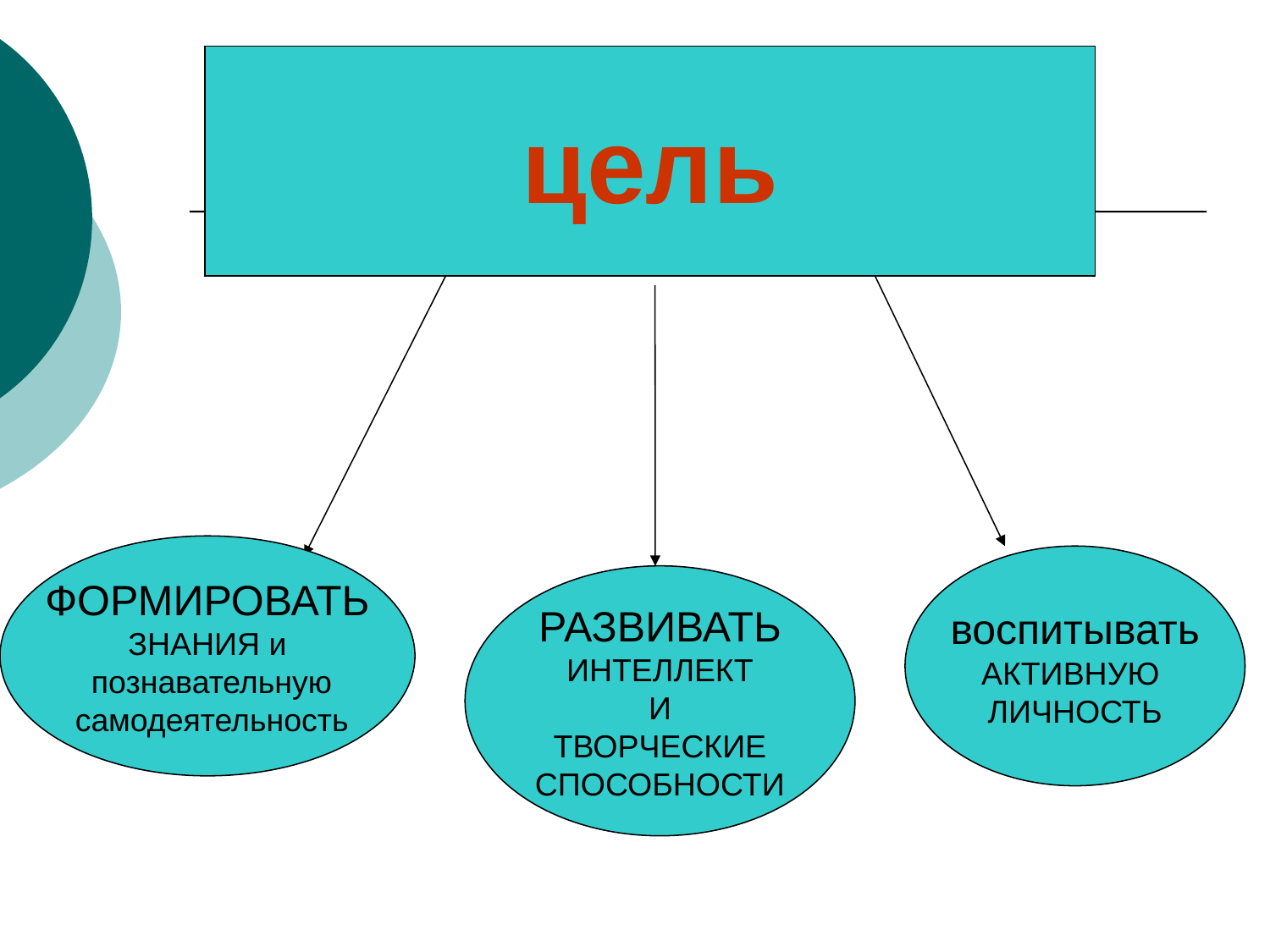

цель

ФОРМИРОВАТЬ
ЗНАНИЯ и
 познавательную
 самодеятельность
воспитывать
АКТИВНУЮ
ЛИЧНОСТЬ
РАЗВИВАТЬ
ИНТЕЛЛЕКТ
И
ТВОРЧЕСКИЕ
СПОСОБНОСТИ